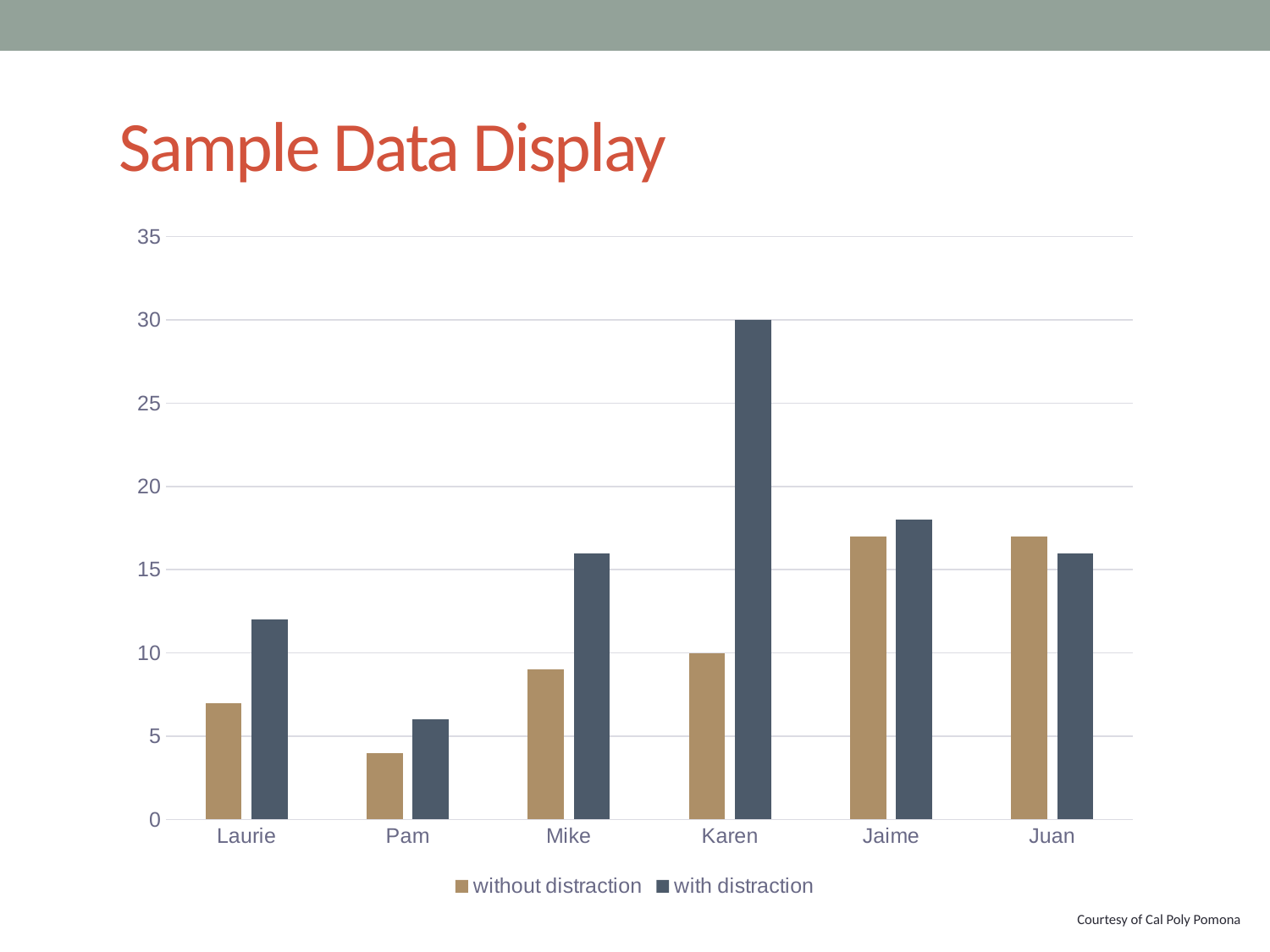

# Sample Data Display

### Chart

| Category | without distraction | with distraction |
|---|---|---|
| Laurie | 7.0 | 12.0 |
| Pam | 4.0 | 6.0 |
| Mike | 9.0 | 16.0 |
| Karen | 10.0 | 30.0 |
| Jaime | 17.0 | 18.0 |
| Juan | 17.0 | 16.0 |
Courtesy of Cal Poly Pomona